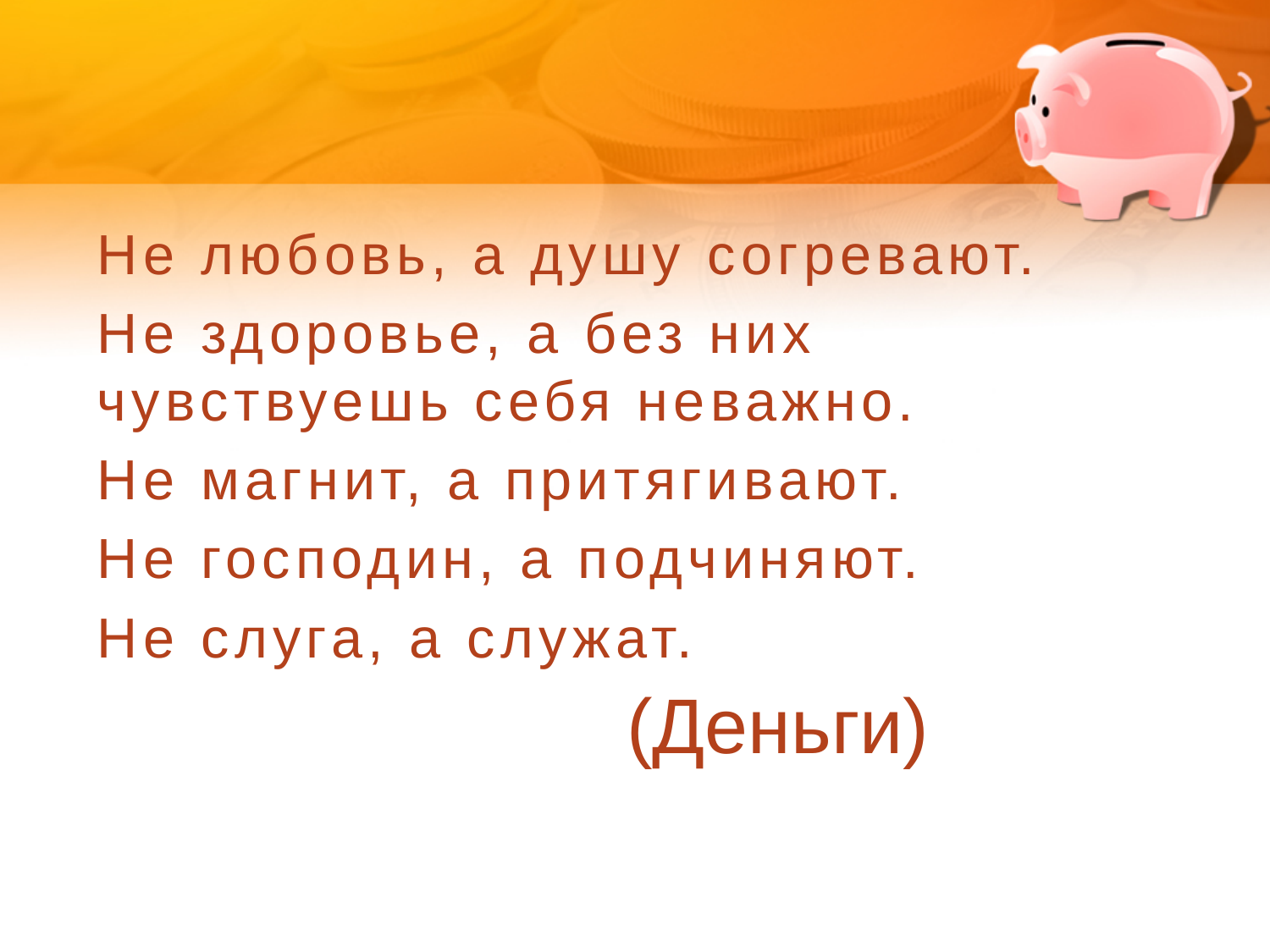

Не любовь, а душу согревают.
Не здоровье, а без них чувствуешь себя неважно.
Не магнит, а притягивают.
Не господин, а подчиняют.
Не слуга, а служат.
# (Деньги)